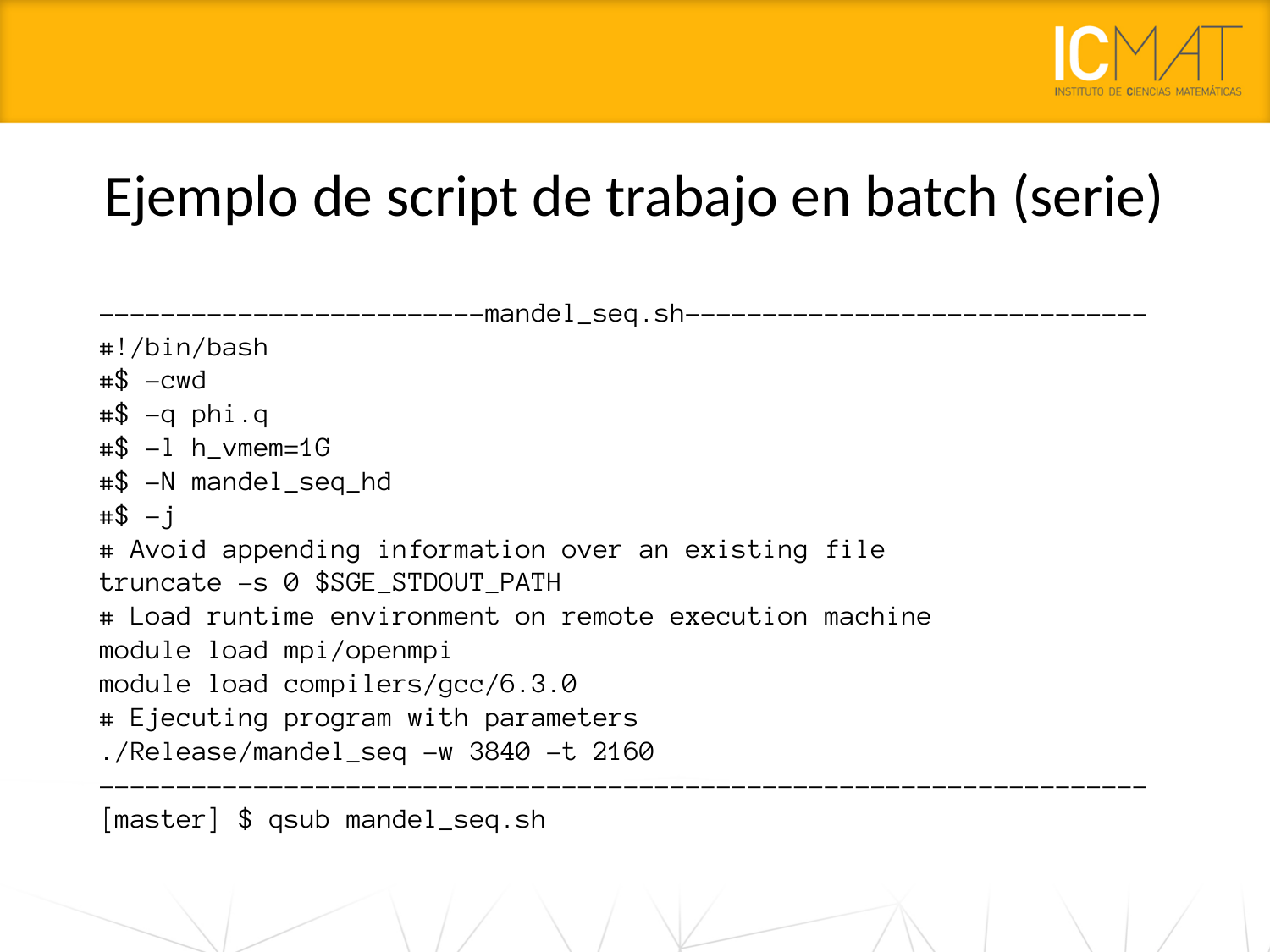

# Ejemplo de script de trabajo en batch (serie)
-------------------------mandel_seq.sh------------------------------
#!/bin/bash
#$ -cwd
#$ -q phi.q
#$ -l h_vmem=1G
#$ -N mandel_seq_hd
#$ -j
# Avoid appending information over an existing file
truncate –s 0 $SGE_STDOUT_PATH
# Load runtime environment on remote execution machine
module load mpi/openmpi
module load compilers/gcc/6.3.0
# Ejecuting program with parameters
./Release/mandel_seq -w 3840 -t 2160
--------------------------------------------------------------------
[master] $ qsub mandel_seq.sh